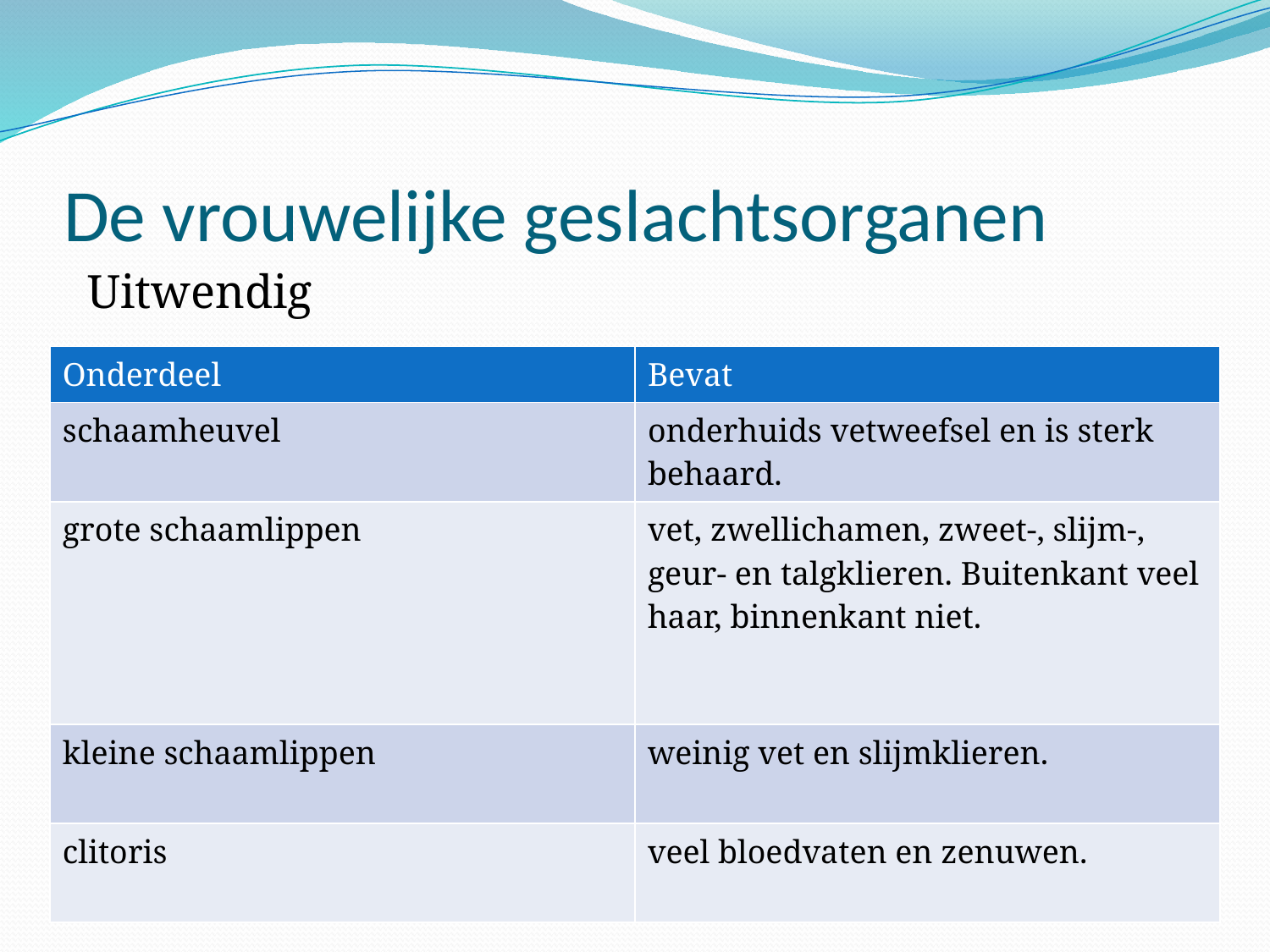

# De vrouwelijke geslachtsorganen
Uitwendig
| Onderdeel | Bevat |
| --- | --- |
| schaamheuvel | onderhuids vetweefsel en is sterk behaard. |
| grote schaamlippen | vet, zwellichamen, zweet-, slijm-, geur- en talgklieren. Buitenkant veel haar, binnenkant niet. |
| kleine schaamlippen | weinig vet en slijmklieren. |
| clitoris | veel bloedvaten en zenuwen. |